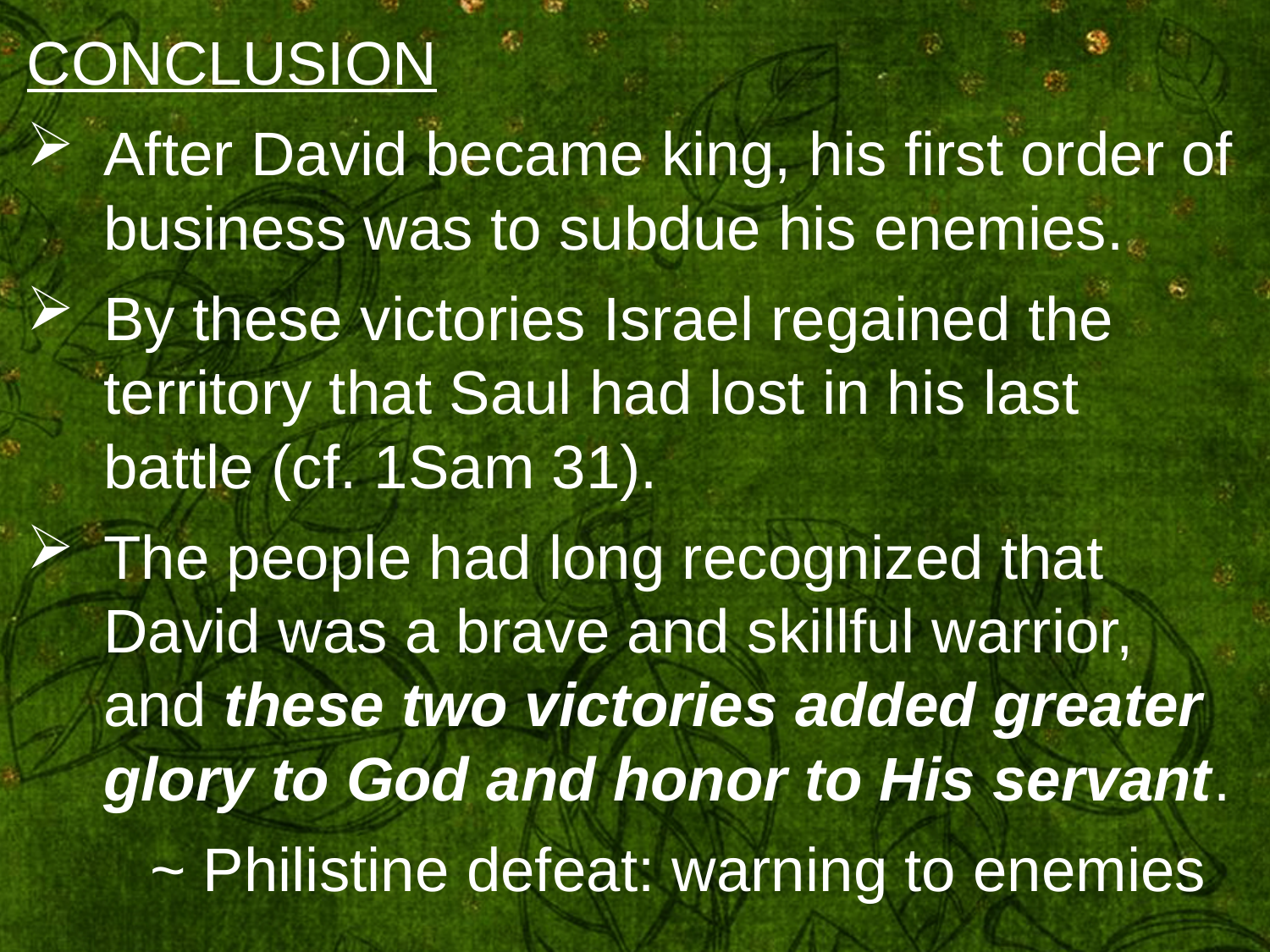

CONCLUSION
After David became king, his first order of business was to subdue his enemies.
By these victories Israel regained the territory that Saul had lost in his last battle (cf. 1Sam 31).
The people had long recognized that David was a brave and skillful warrior, and these two victories added greater glory to God and honor to His servant.
	~ Philistine defeat: warning to enemies